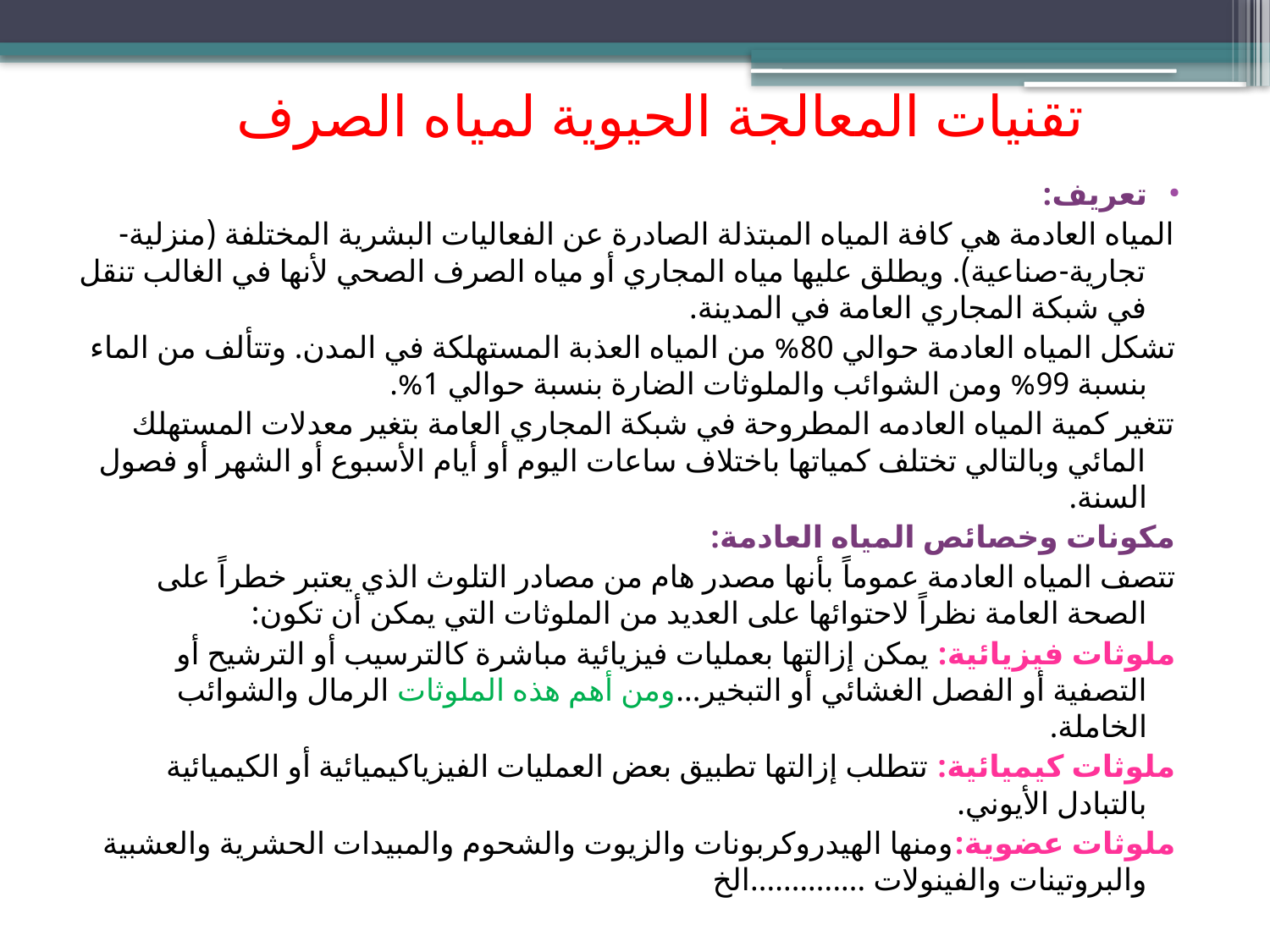

# تقنيات المعالجة الحيوية لمياه الصرف
تعريف:
المياه العادمة هي كافة المياه المبتذلة الصادرة عن الفعاليات البشرية المختلفة (منزلية-تجارية-صناعية). ويطلق عليها مياه المجاري أو مياه الصرف الصحي لأنها في الغالب تنقل في شبكة المجاري العامة في المدينة.
تشكل المياه العادمة حوالي 80% من المياه العذبة المستهلكة في المدن. وتتألف من الماء بنسبة 99% ومن الشوائب والملوثات الضارة بنسبة حوالي 1%.
تتغير كمية المياه العادمه المطروحة في شبكة المجاري العامة بتغير معدلات المستهلك المائي وبالتالي تختلف كمياتها باختلاف ساعات اليوم أو أيام الأسبوع أو الشهر أو فصول السنة.
مكونات وخصائص المياه العادمة:
تتصف المياه العادمة عموماً بأنها مصدر هام من مصادر التلوث الذي يعتبر خطراً على الصحة العامة نظراً لاحتوائها على العديد من الملوثات التي يمكن أن تكون:
ملوثات فيزيائية: يمكن إزالتها بعمليات فيزيائية مباشرة كالترسيب أو الترشيح أو التصفية أو الفصل الغشائي أو التبخير...ومن أهم هذه الملوثات الرمال والشوائب الخاملة.
ملوثات كيميائية: تتطلب إزالتها تطبيق بعض العمليات الفيزياكيميائية أو الكيميائية بالتبادل الأيوني.
ملوثات عضوية:ومنها الهيدروكربونات والزيوت والشحوم والمبيدات الحشرية والعشبية والبروتينات والفينولات ..............الخ